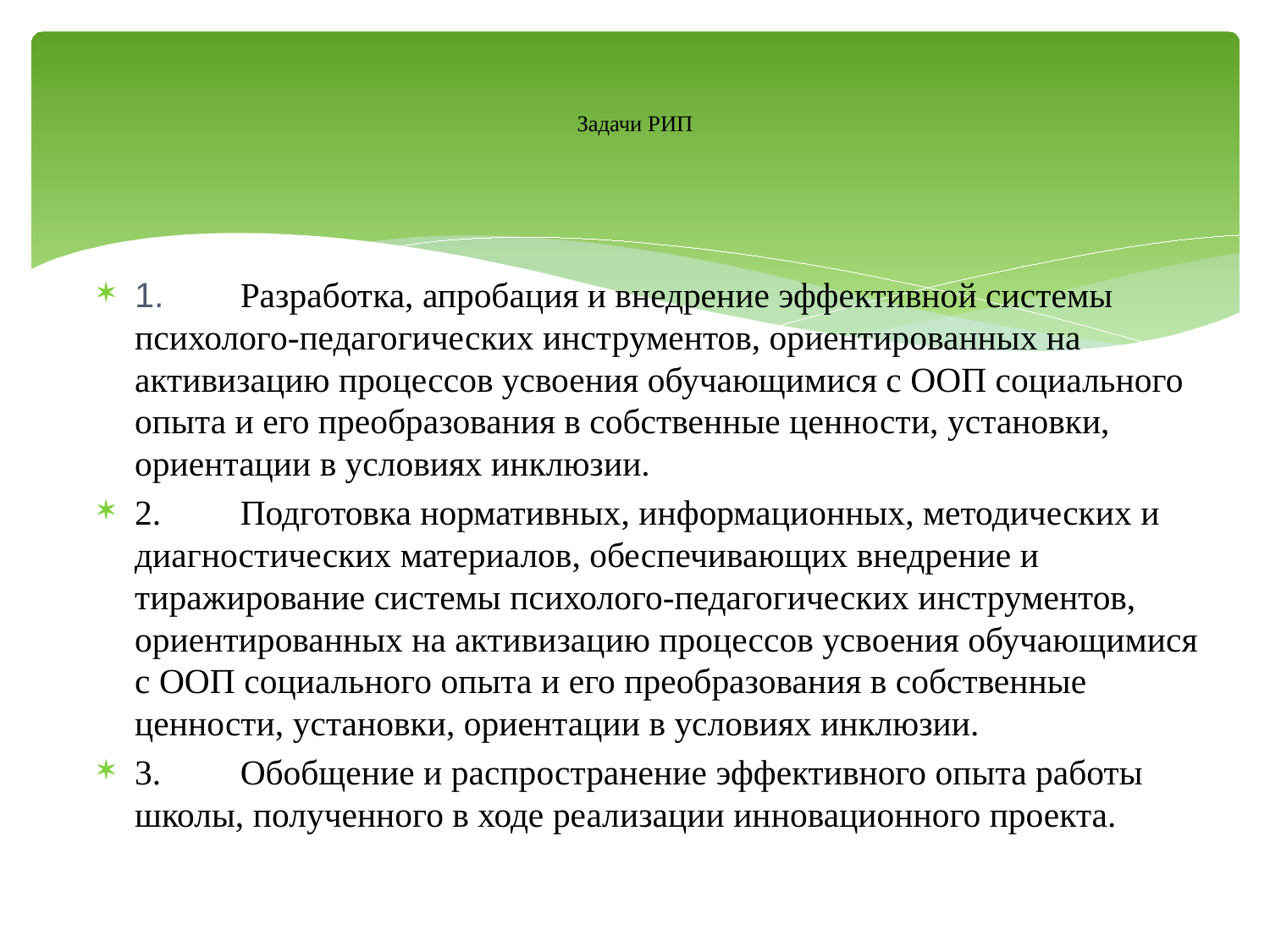

# Задачи РИП
1.	Разработка, апробация и внедрение эффективной системы психолого-педагогических инструментов, ориентированных на активизацию процессов усвоения обучающимися с ООП социального опыта и его преобразования в собственные ценности, установки, ориентации в условиях инклюзии.
2.	Подготовка нормативных, информационных, методических и диагностических материалов, обеспечивающих внедрение и тиражирование системы психолого-педагогических инструментов, ориентированных на активизацию процессов усвоения обучающимися с ООП социального опыта и его преобразования в собственные ценности, установки, ориентации в условиях инклюзии.
3.	Обобщение и распространение эффективного опыта работы школы, полученного в ходе реализации инновационного проекта.